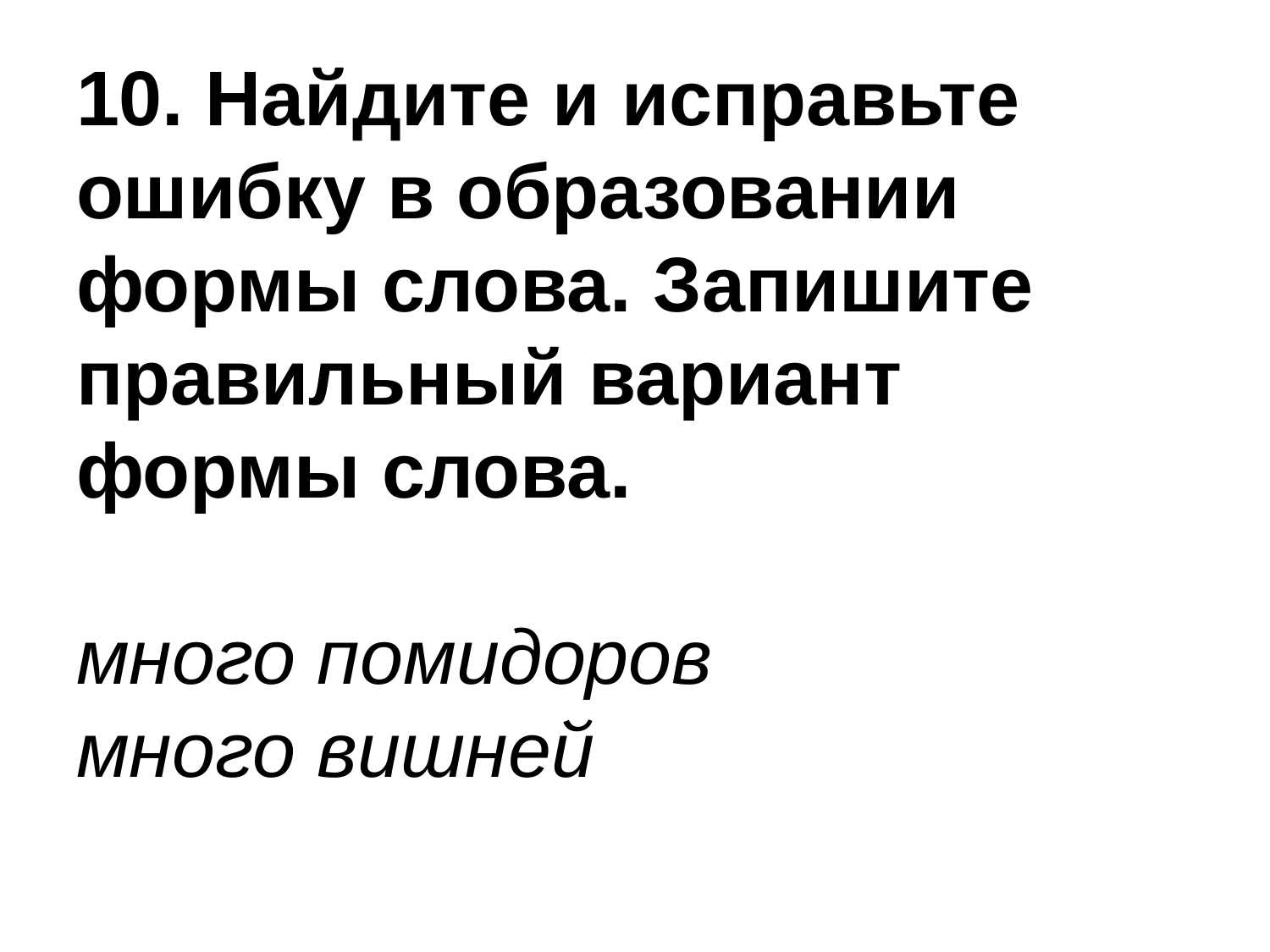

# 10. Найдите и исправьте ошибку в образовании формы слова. Запишите правильный вариант формы слова. много помидоров много вишней